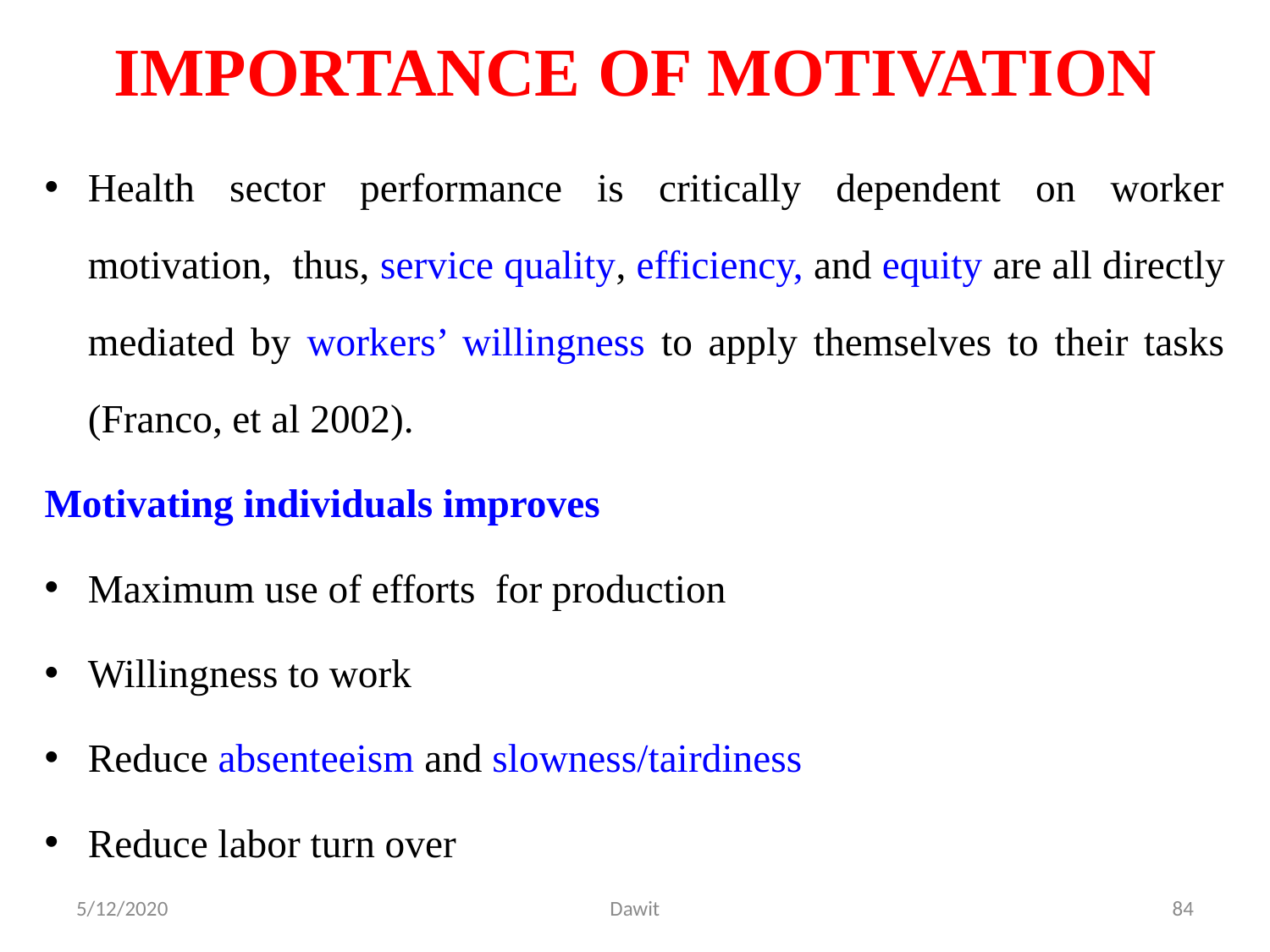

# IMPORTANCE OF MOTIVATION
Health sector performance is critically dependent on worker motivation,  thus, service quality, efficiency, and equity are all directly mediated by workers’ willingness to apply themselves to their tasks (Franco, et al 2002).
Motivating individuals improves
Maximum use of efforts  for production
Willingness to work
Reduce absenteeism and slowness/tairdiness
Reduce labor turn over

5/12/2020
Dawit
84